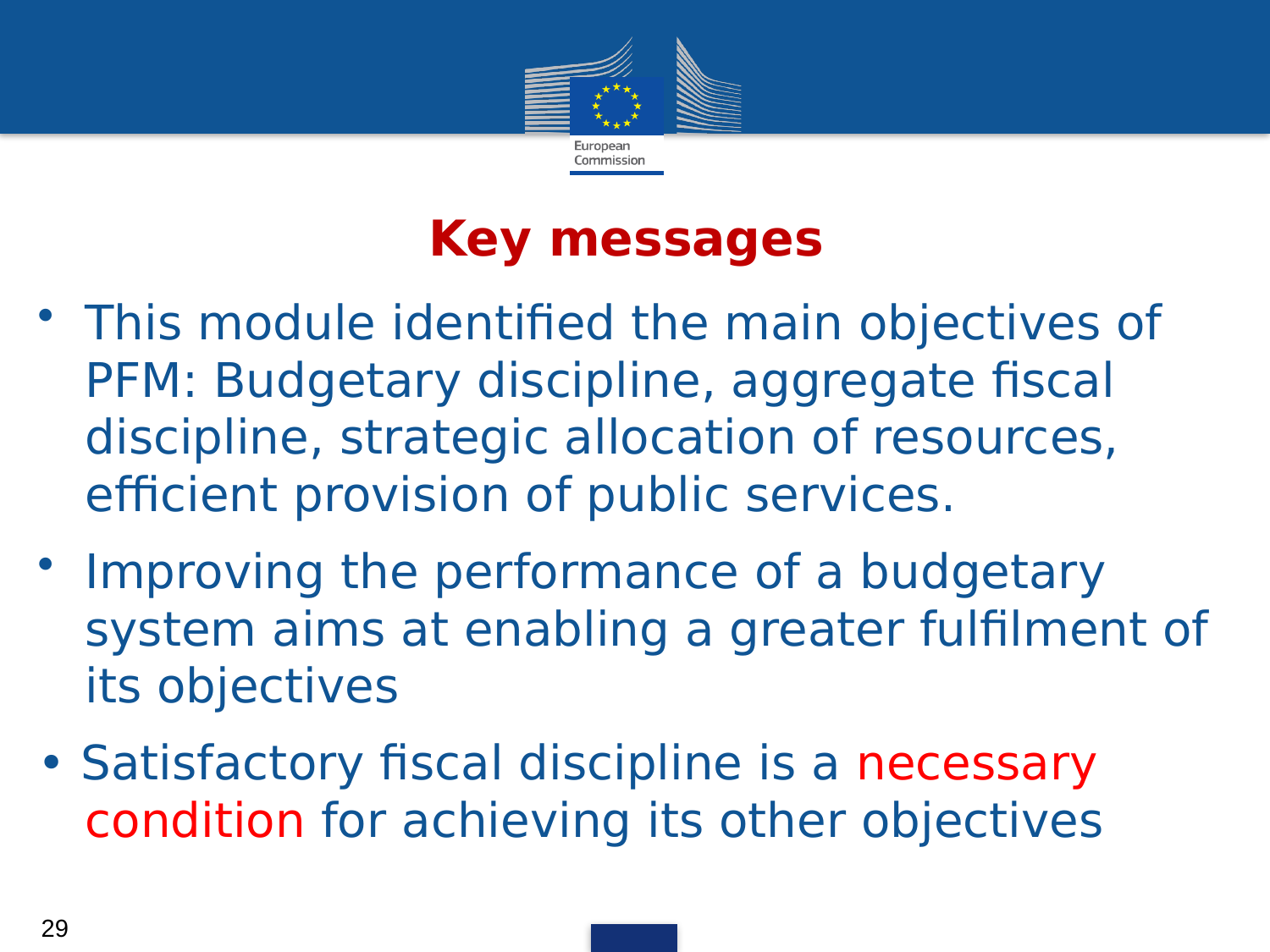

# Key messages
This module identified the main objectives of PFM: Budgetary discipline, aggregate fiscal discipline, strategic allocation of resources, efficient provision of public services.
Improving the performance of a budgetary system aims at enabling a greater fulfilment of its objectives
• Satisfactory fiscal discipline is a necessary condition for achieving its other objectives

29